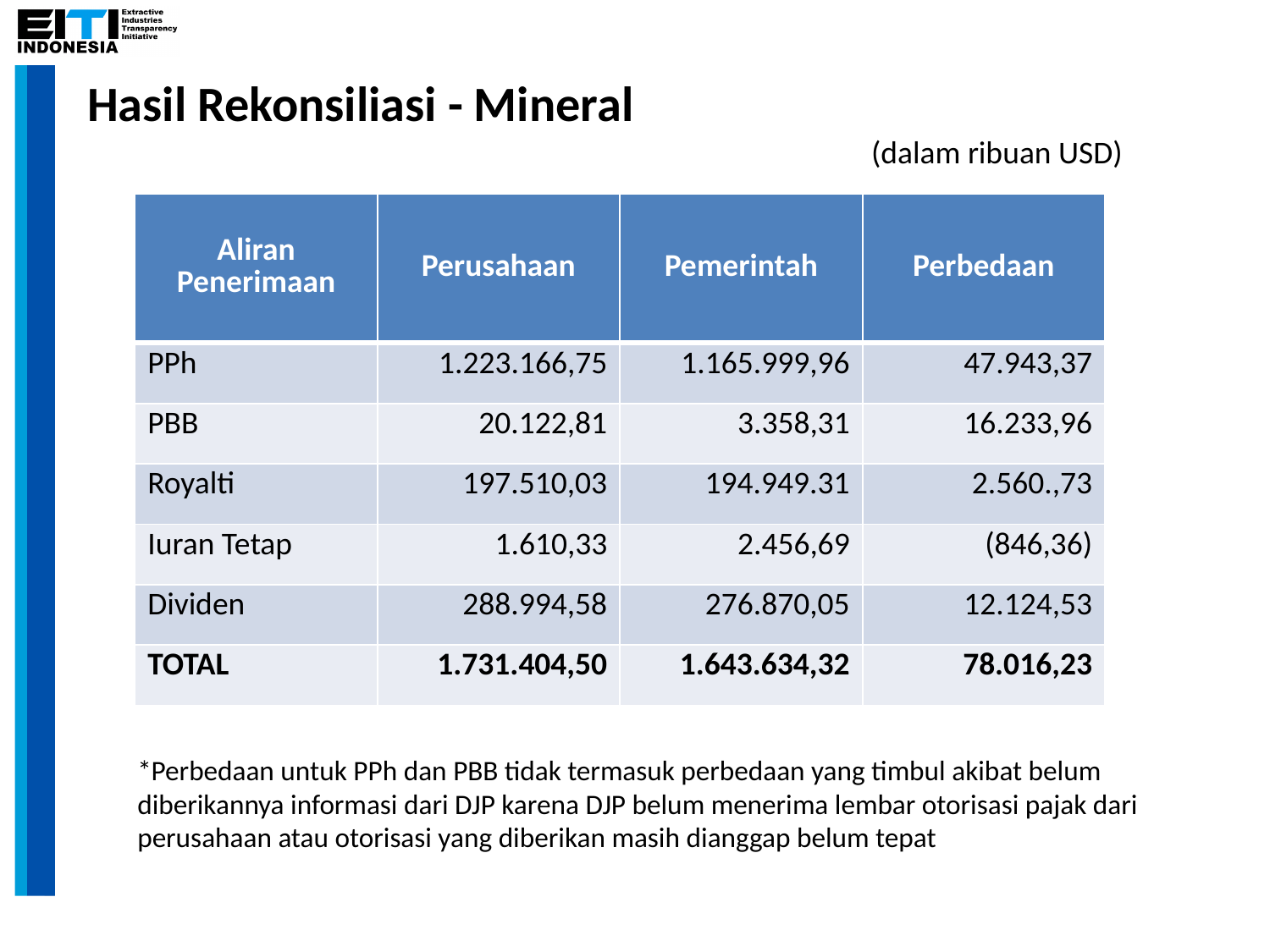

Hasil Rekonsiliasi - Mineral
(dalam ribuan USD)
| Aliran Penerimaan | Perusahaan | Pemerintah | Perbedaan |
| --- | --- | --- | --- |
| PPh | 1.223.166,75 | 1.165.999,96 | 47.943,37 |
| PBB | 20.122,81 | 3.358,31 | 16.233,96 |
| Royalti | 197.510,03 | 194.949.31 | 2.560.,73 |
| Iuran Tetap | 1.610,33 | 2.456,69 | (846,36) |
| Dividen | 288.994,58 | 276.870,05 | 12.124,53 |
| TOTAL | 1.731.404,50 | 1.643.634,32 | 78.016,23 |
*Perbedaan untuk PPh dan PBB tidak termasuk perbedaan yang timbul akibat belum diberikannya informasi dari DJP karena DJP belum menerima lembar otorisasi pajak dari perusahaan atau otorisasi yang diberikan masih dianggap belum tepat